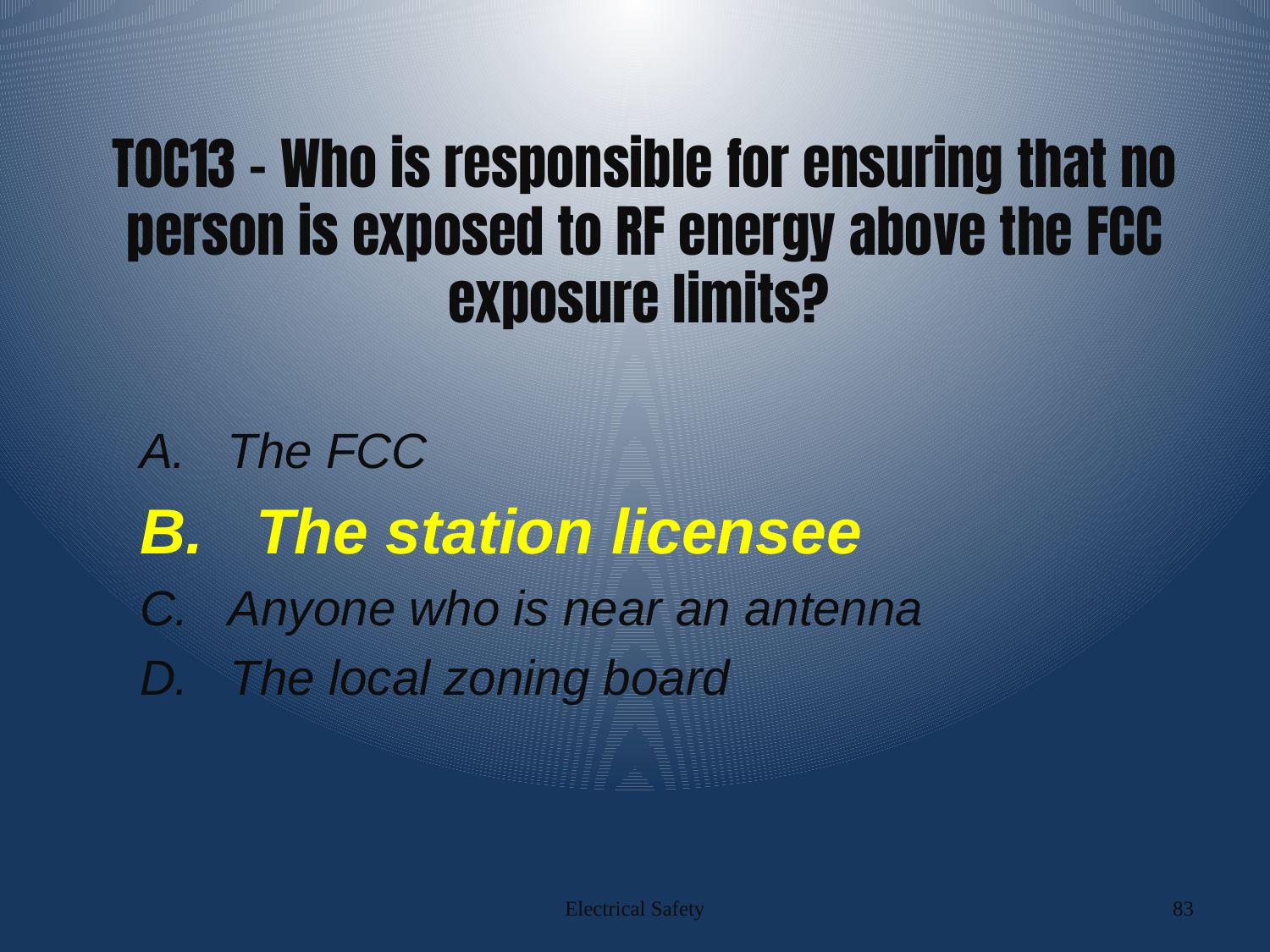

# T0C13 – Who is responsible for ensuring that no person is exposed to RF energy above the FCC exposure limits?
A.   The FCC
B.   The station licensee
C.   Anyone who is near an antenna
D.   The local zoning board
Electrical Safety
83